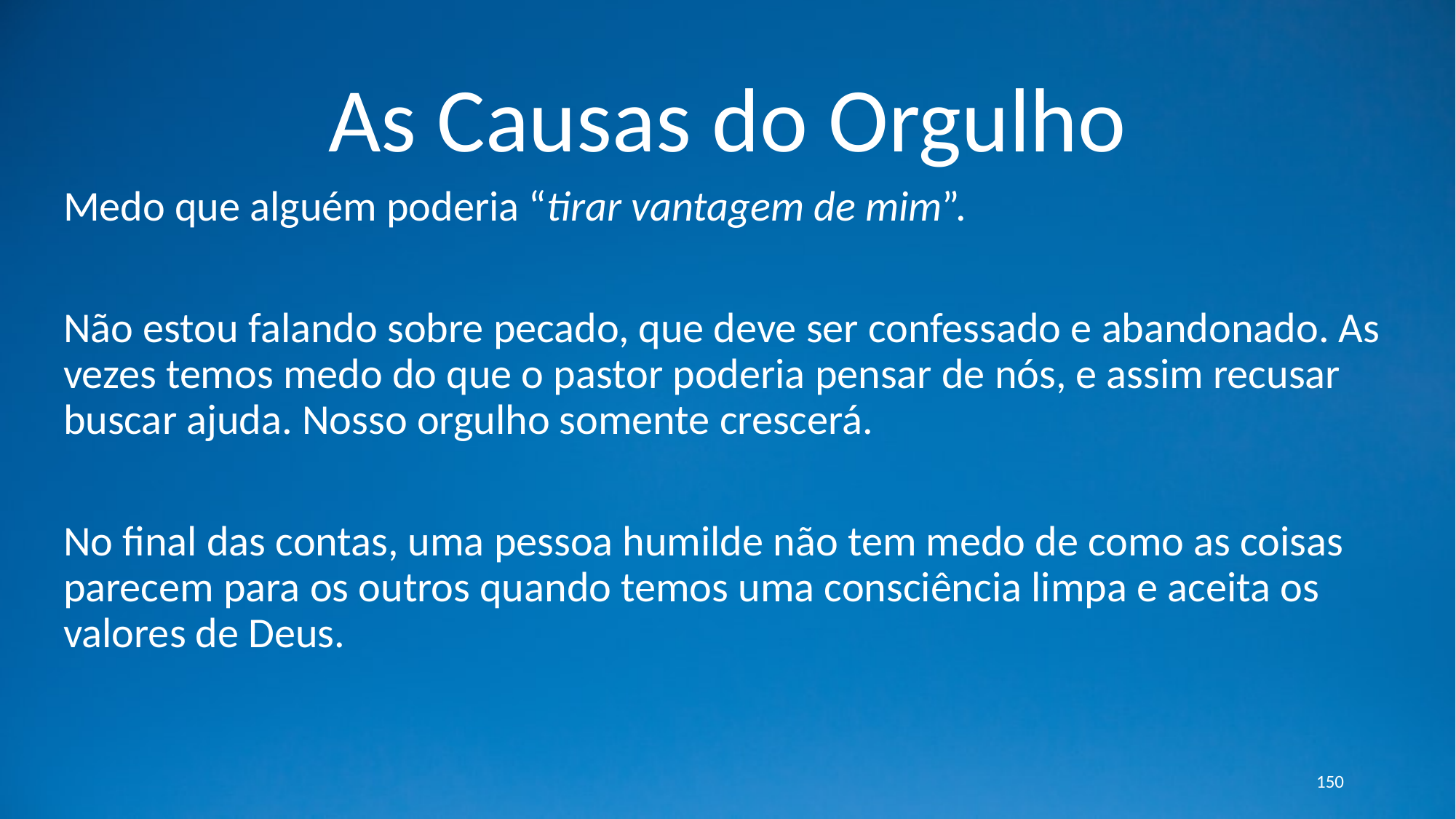

# As Causas do Orgulho
Medo que alguém poderia “tirar vantagem de mim”.

Não estou falando sobre pecado, que deve ser confessado e abandonado. As vezes temos medo do que o pastor poderia pensar de nós, e assim recusar buscar ajuda. Nosso orgulho somente crescerá.

No final das contas, uma pessoa humilde não tem medo de como as coisas parecem para os outros quando temos uma consciência limpa e aceita os valores de Deus.

150